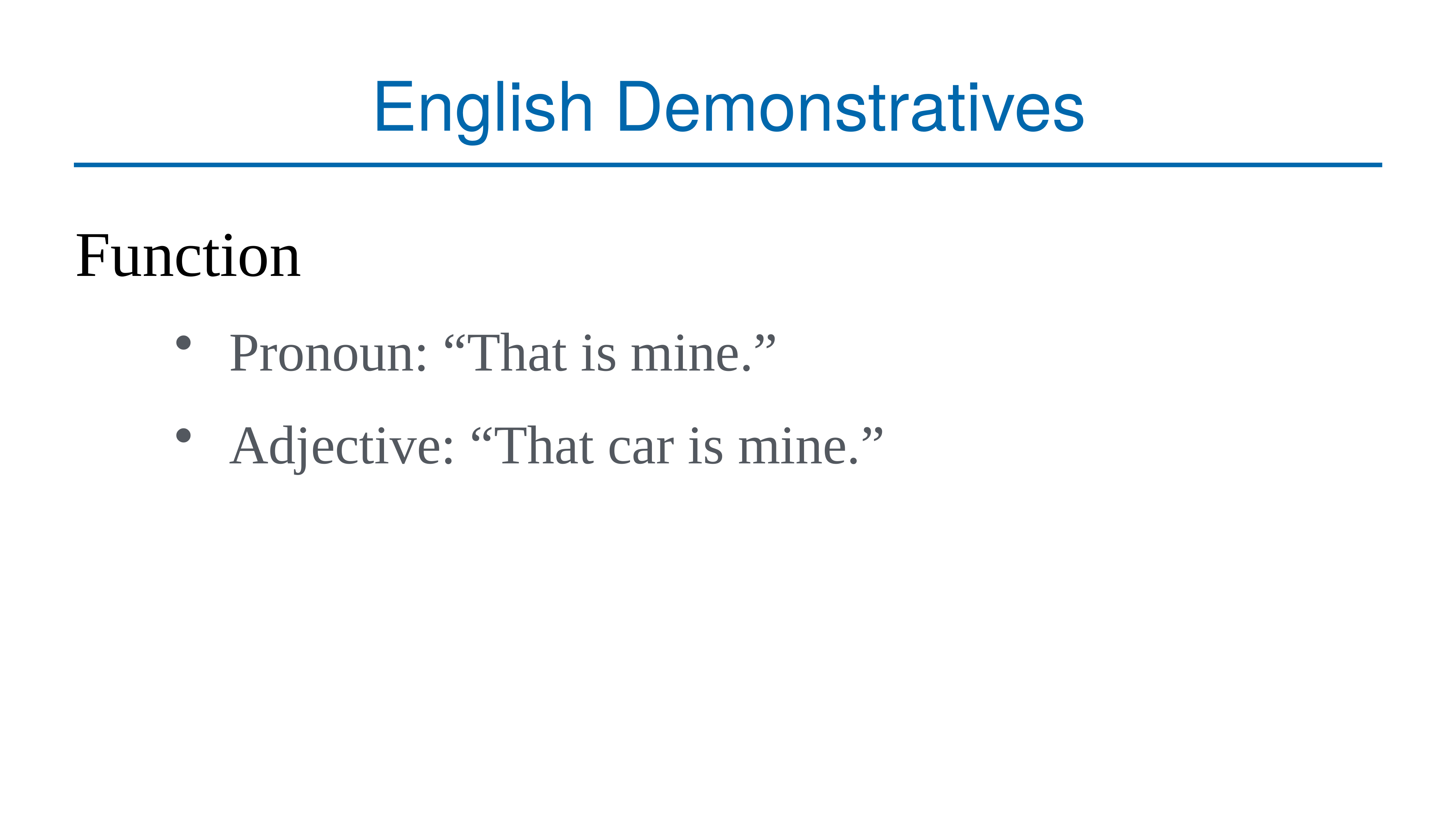

# English Demonstratives
Function
Pronoun: “That is mine.”
Adjective: “That car is mine.”